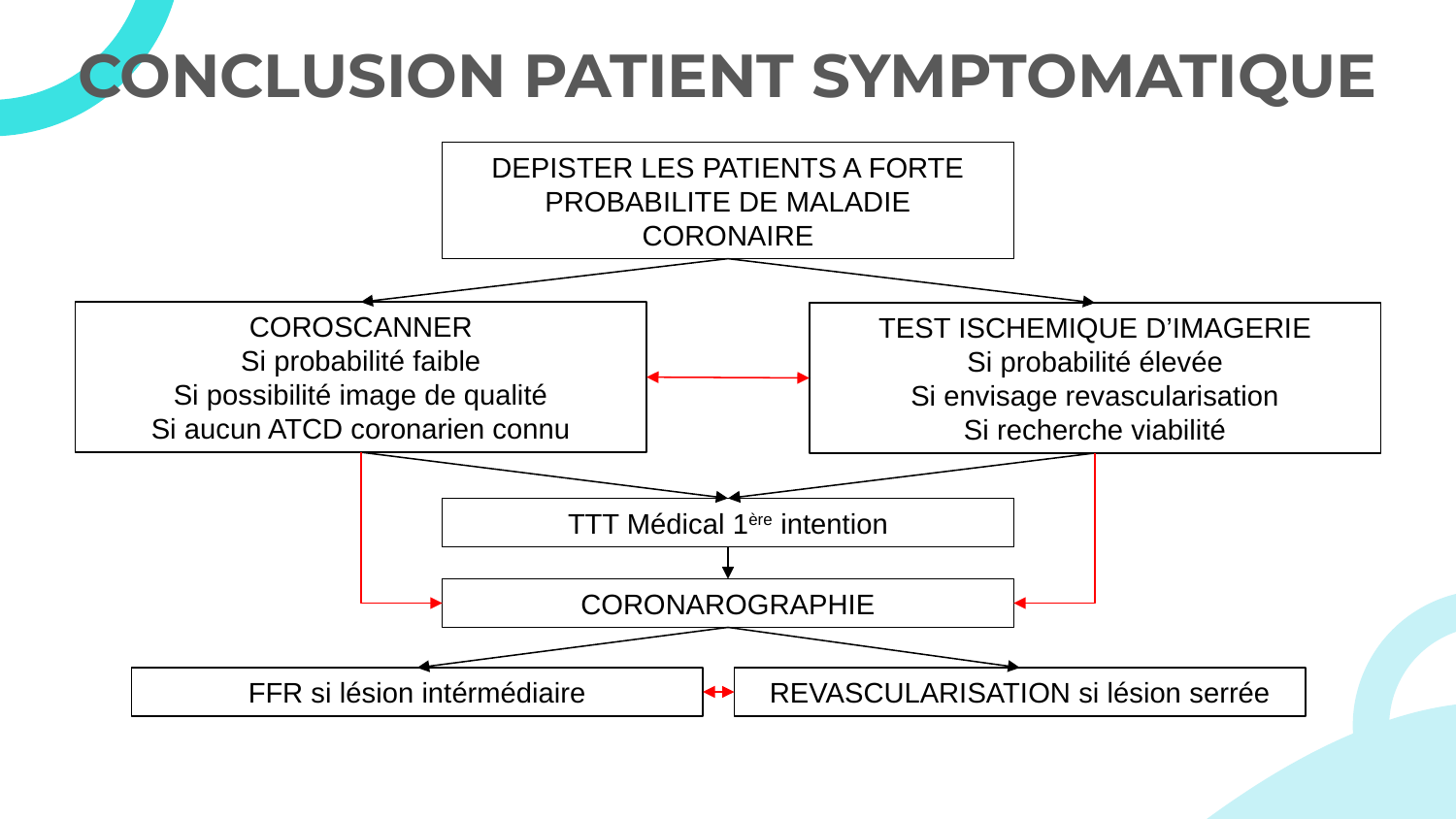

# CONCLUSION PATIENT SYMPTOMATIQUE
DEPISTER LES PATIENTS A FORTE PROBABILITE DE MALADIE CORONAIRE
COROSCANNER
Si probabilité faible
Si possibilité image de qualité
Si aucun ATCD coronarien connu
TEST ISCHEMIQUE D’IMAGERIE
Si probabilité élevée
Si envisage revascularisation
Si recherche viabilité
TTT Médical 1ère intention
CORONAROGRAPHIE
REVASCULARISATION si lésion serrée
FFR si lésion intérmédiaire